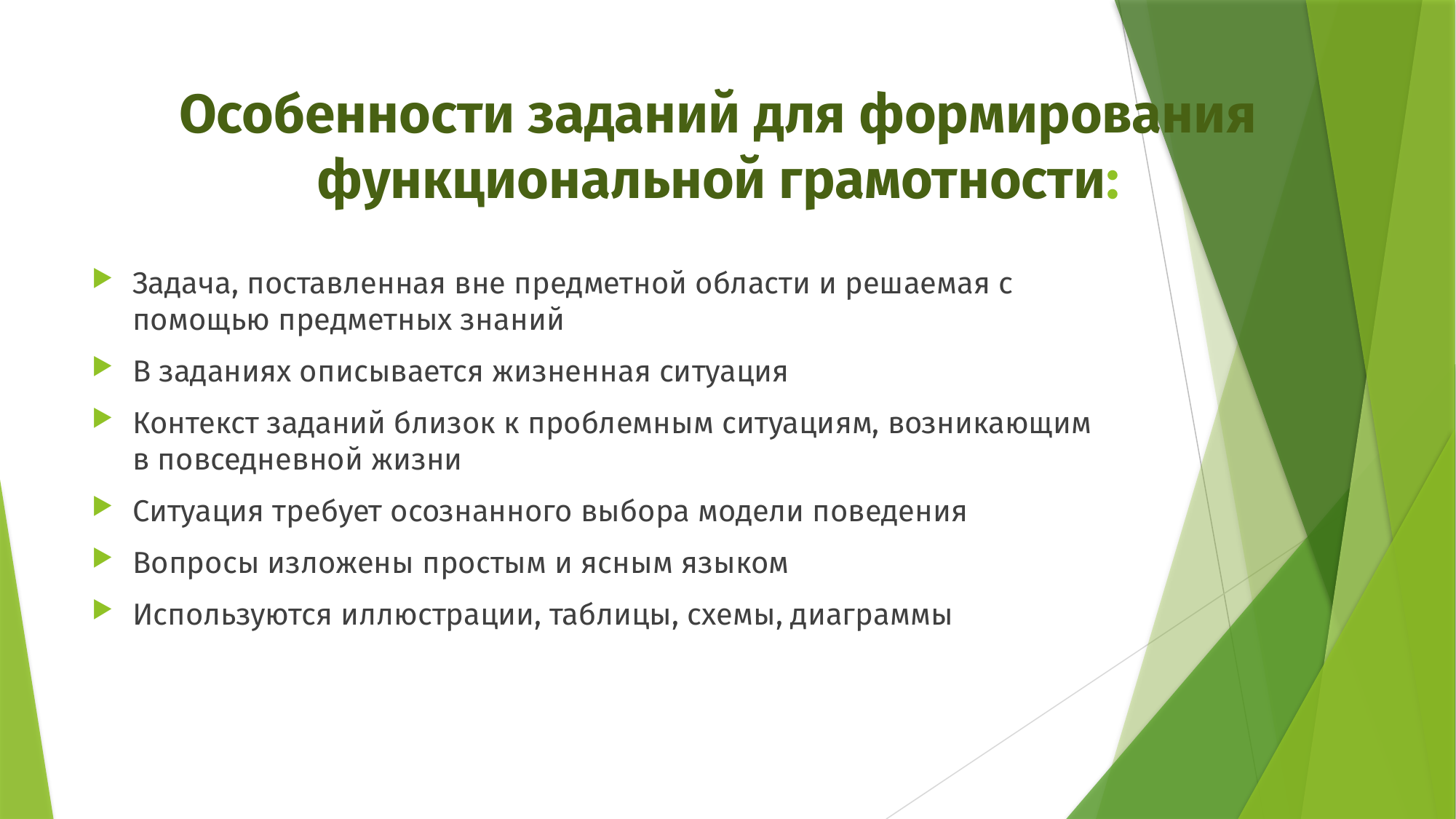

# Особенности заданий для формирования функциональной грамотности:
Задача, поставленная вне предметной области и решаемая с помощью предметных знаний
В заданиях описывается жизненная ситуация
Контекст заданий близок к проблемным ситуациям, возникающим в повседневной жизни
Ситуация требует осознанного выбора модели поведения
Вопросы изложены простым и ясным языком
Используются иллюстрации, таблицы, схемы, диаграммы